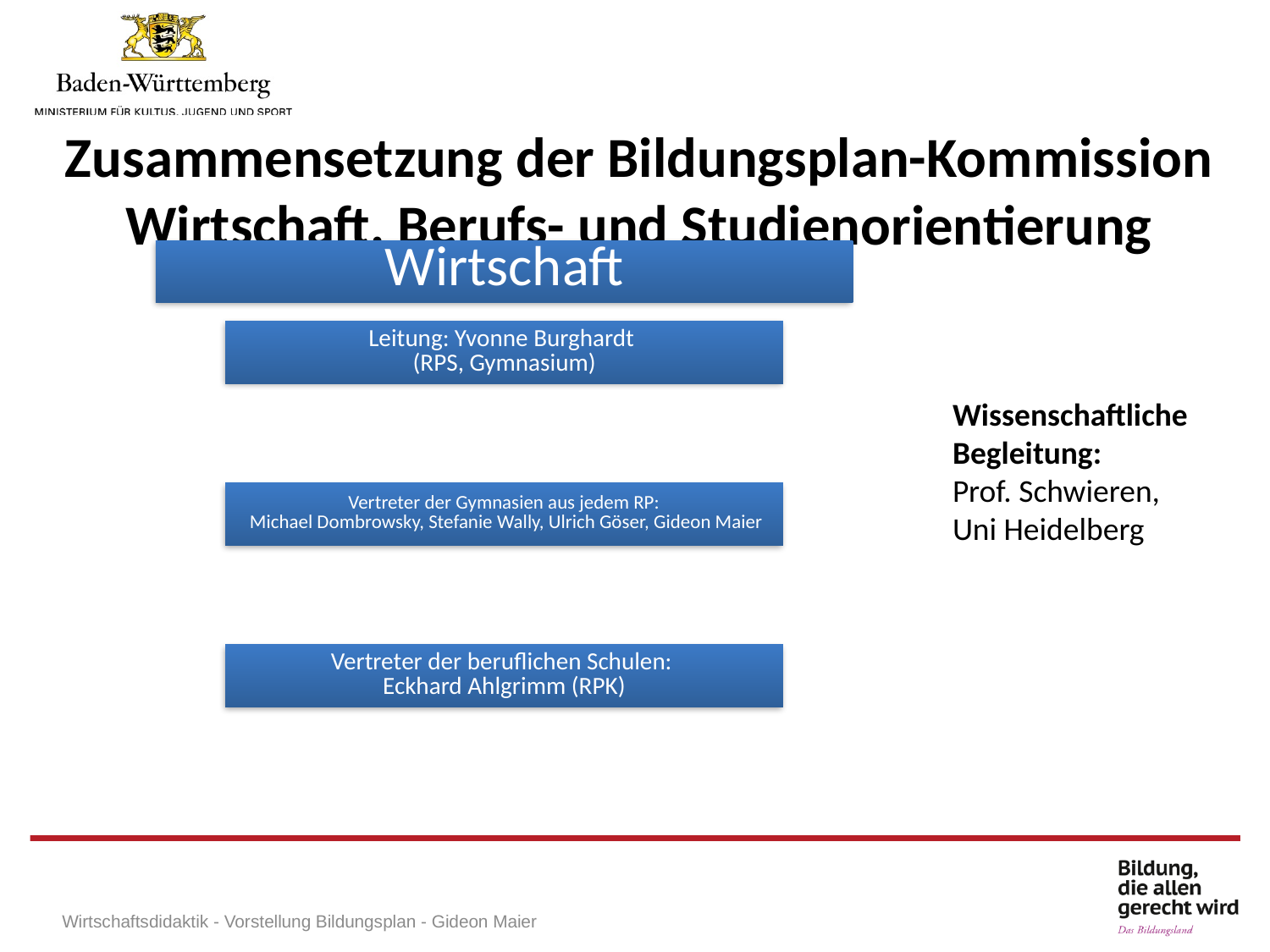

Zusammensetzung der Bildungsplan-Kommission Wirtschaft, Berufs- und Studienorientierung
Individuelle Förderung am Gymnasium
Wirtschaft
Vertreter der Gymnasien aus jedem RP:
 Michael Dombrowsky, Stefanie Wally, Ulrich Göser, Gideon Maier
Vertreter der beruflichen Schulen:
Eckhard Ahlgrimm (RPK)
Leitung: Yvonne Burghardt
(RPS, Gymnasium)
Wissenschaftliche
Begleitung:
Prof. Schwieren,
Uni Heidelberg
Wirtschaftsdidaktik - Vorstellung Bildungsplan - Gideon Maier